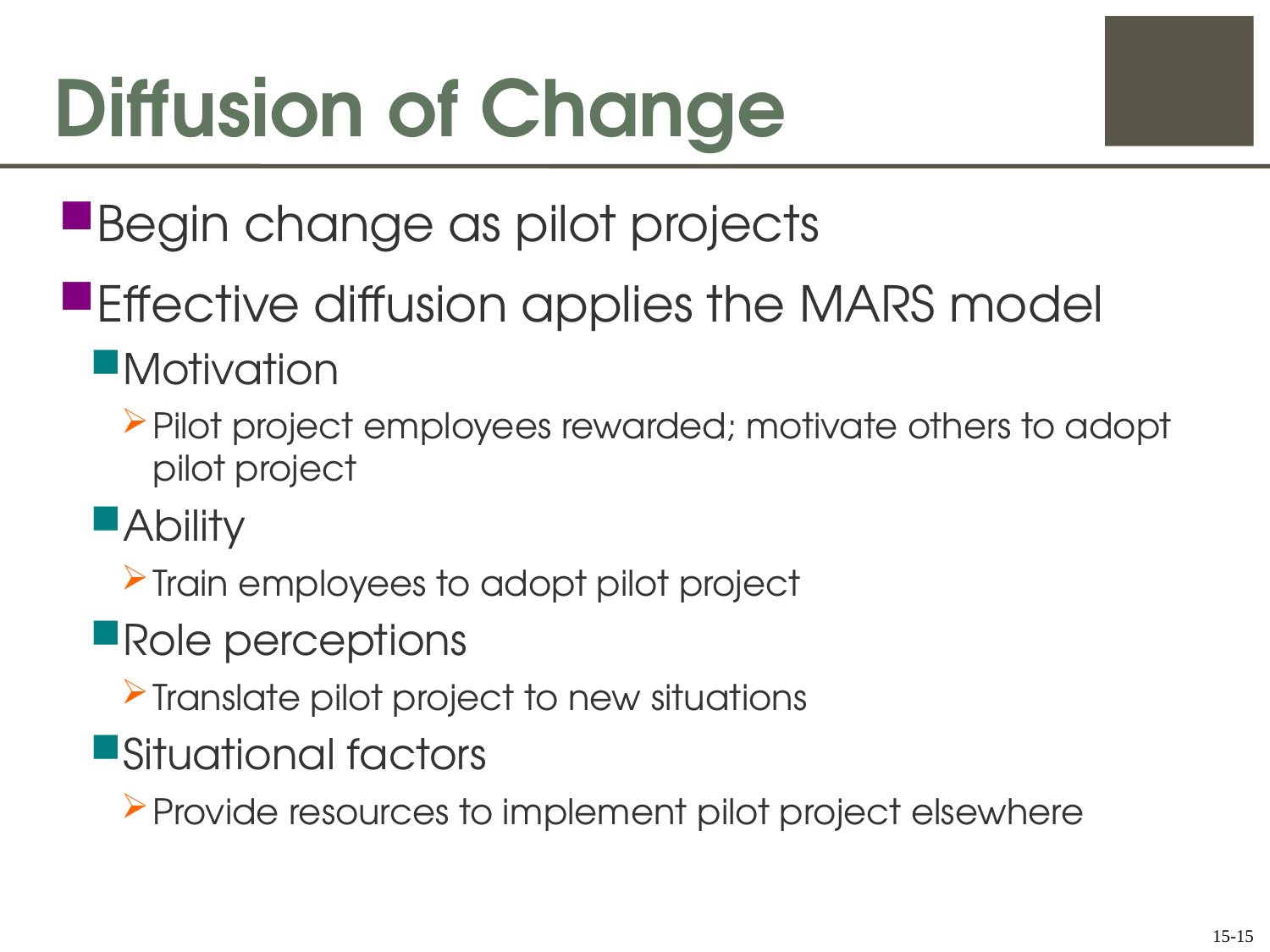

# Diffusion of Change
Begin change as pilot projects
Effective diffusion applies the MARS model
Motivation
Pilot project employees rewarded; motivate others to adopt pilot project
Ability
Train employees to adopt pilot project
Role perceptions
Translate pilot project to new situations
Situational factors
Provide resources to implement pilot project elsewhere